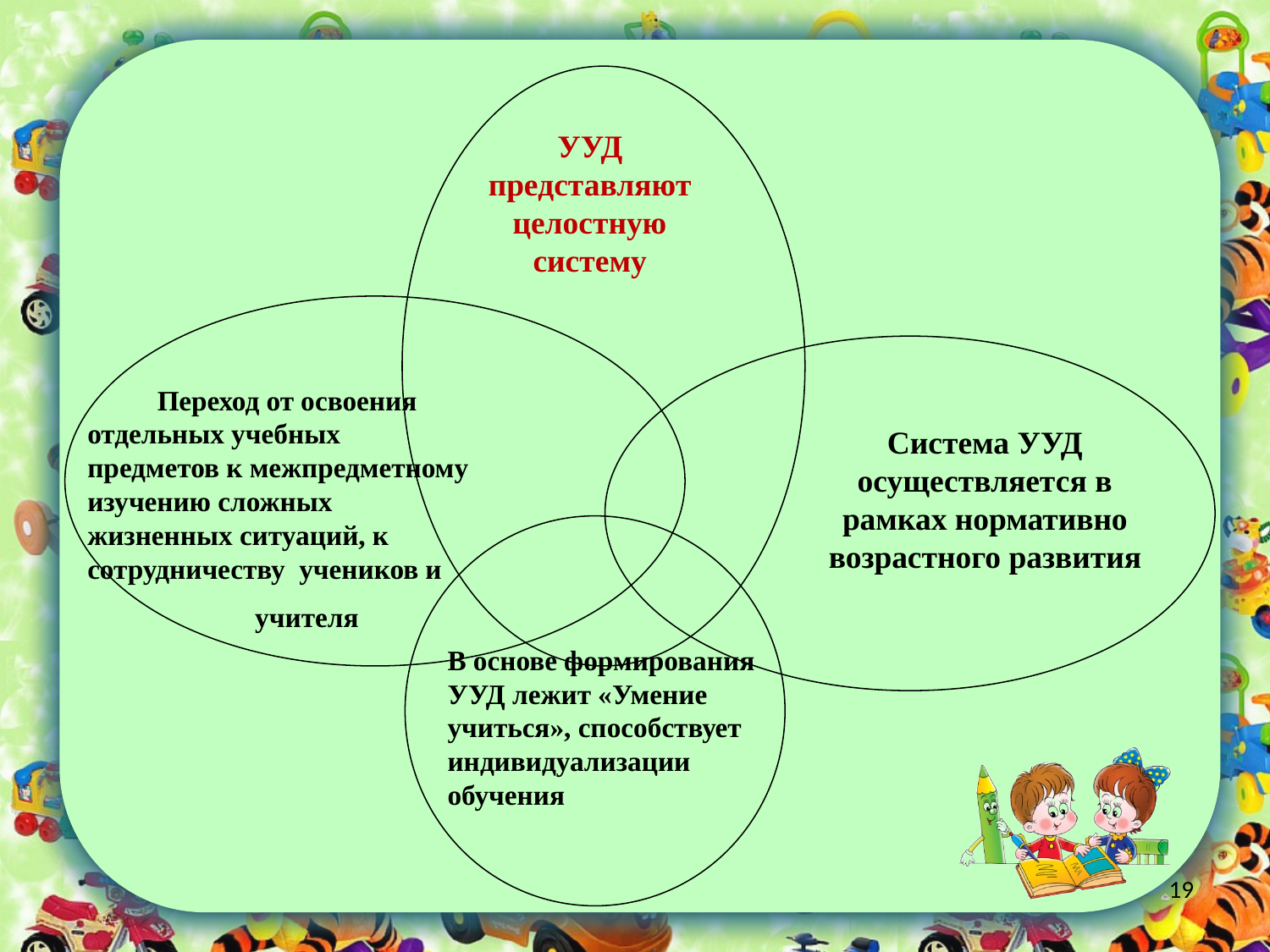

УУД представляют целостную систему

          Переход от освоения отдельных учебных предметов к межпредметному изучению сложных жизненных ситуаций, к сотрудничеству  учеников и
                        учителя
Система УУД осуществляется в рамках нормативно возрастного развития

В основе формирования УУД лежит «Умение учиться», способствует индивидуализации обучения
19